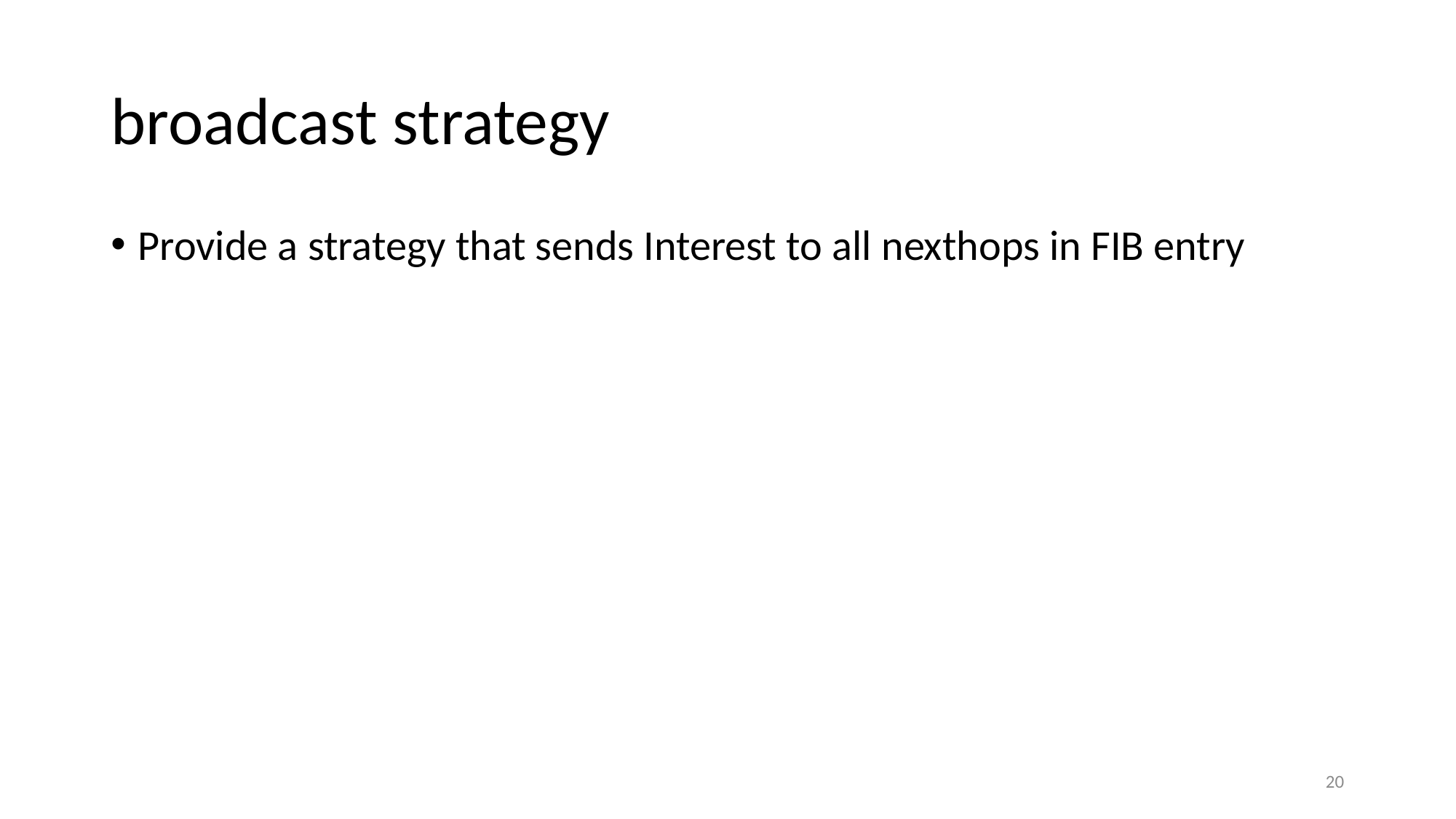

# broadcast strategy
Provide a strategy that sends Interest to all nexthops in FIB entry
20